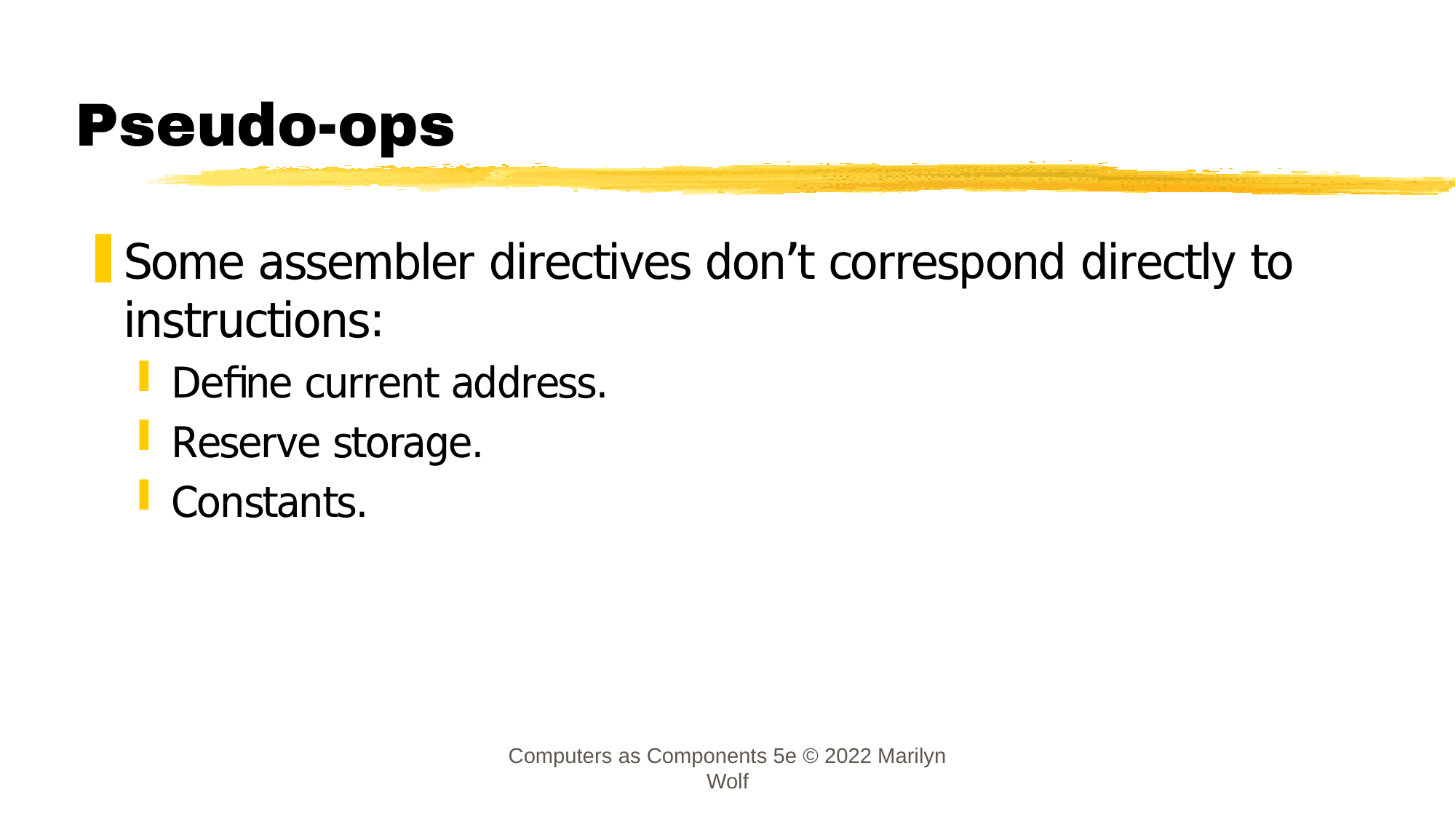

# Pseudo-ops
Some assembler directives don’t correspond directly to instructions:
Define current address.
Reserve storage.
Constants.
Computers as Components 5e © 2022 Marilyn Wolf